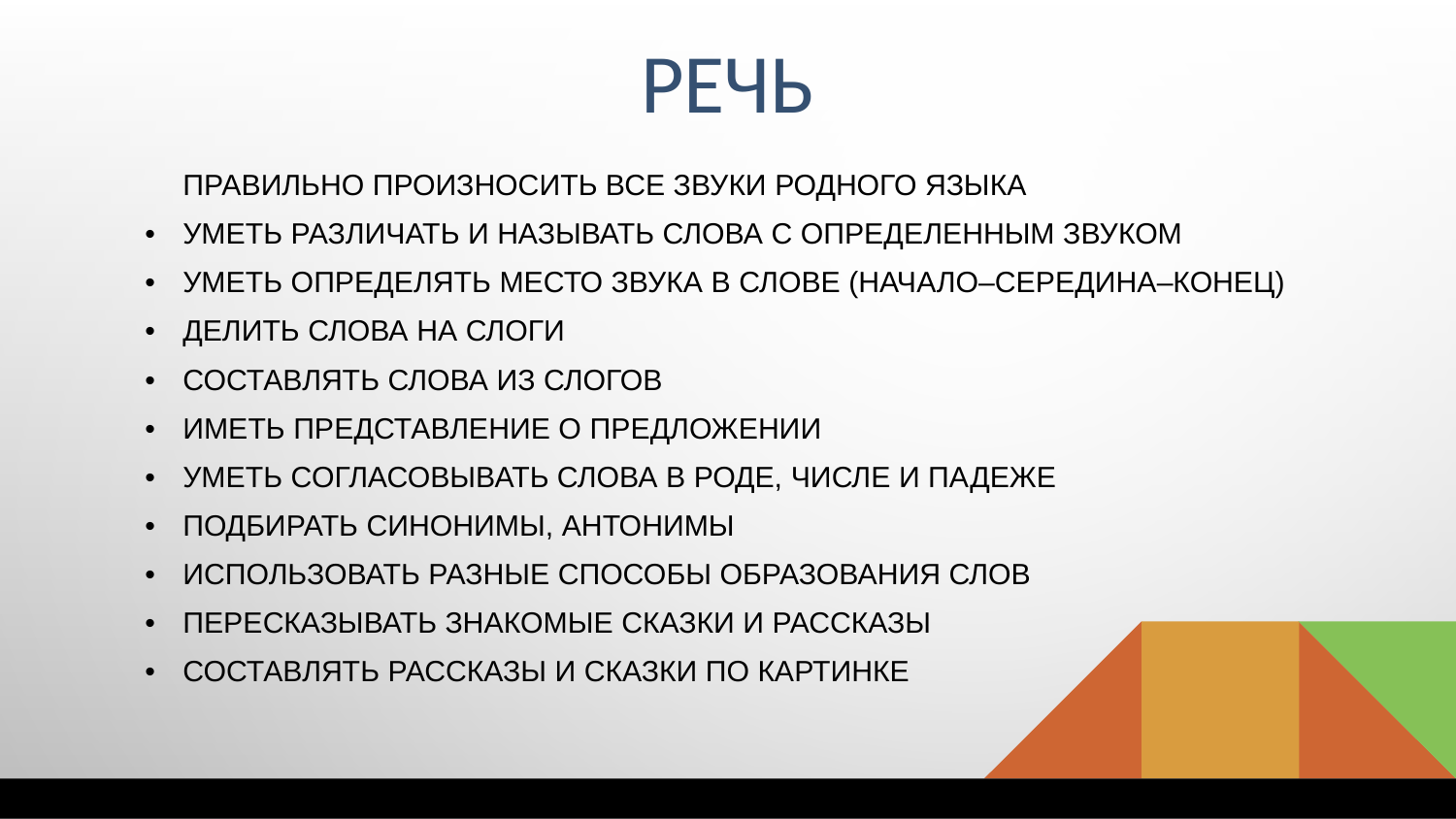

# Речь
	Правильно произносить все звуки родного языка
•	Уметь различать и называть слова с определенным звуком
•	Уметь определять место звука в слове (начало–середина–конец)
•	Делить слова на слоги
•	Составлять слова из слогов
•	Иметь представление о предложении
•	Уметь согласовывать слова в роде, числе и падеже
•	Подбирать синонимы, антонимы
•	Использовать разные способы образования слов
•	Пересказывать знакомые сказки и рассказы
•	Составлять рассказы и сказки по картинке